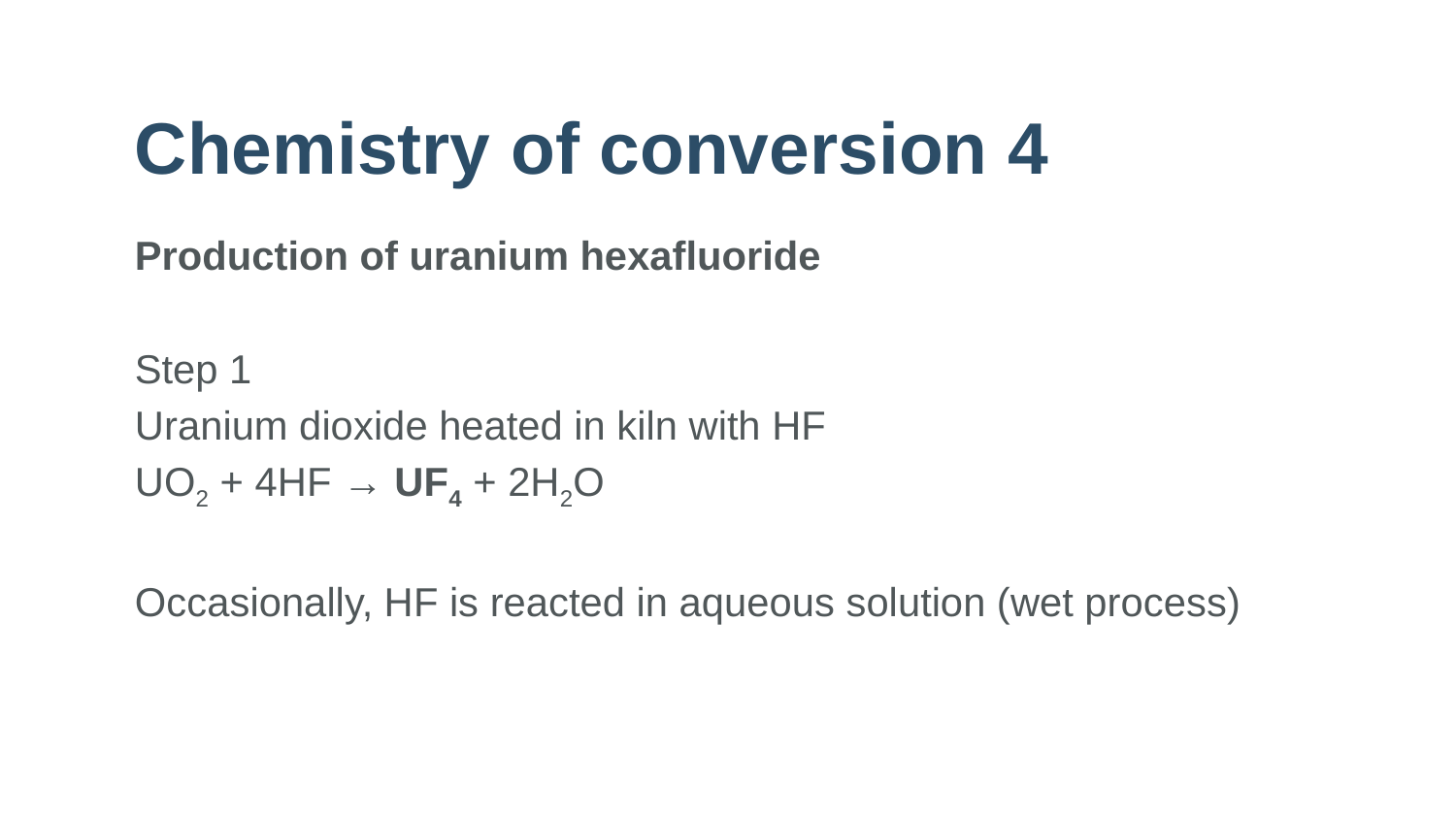

# Chemistry of conversion 4
Production of uranium hexafluoride

Step 1
Uranium dioxide heated in kiln with HF
UO2 + 4HF → UF4 + 2H2O

Occasionally, HF is reacted in aqueous solution (wet process)